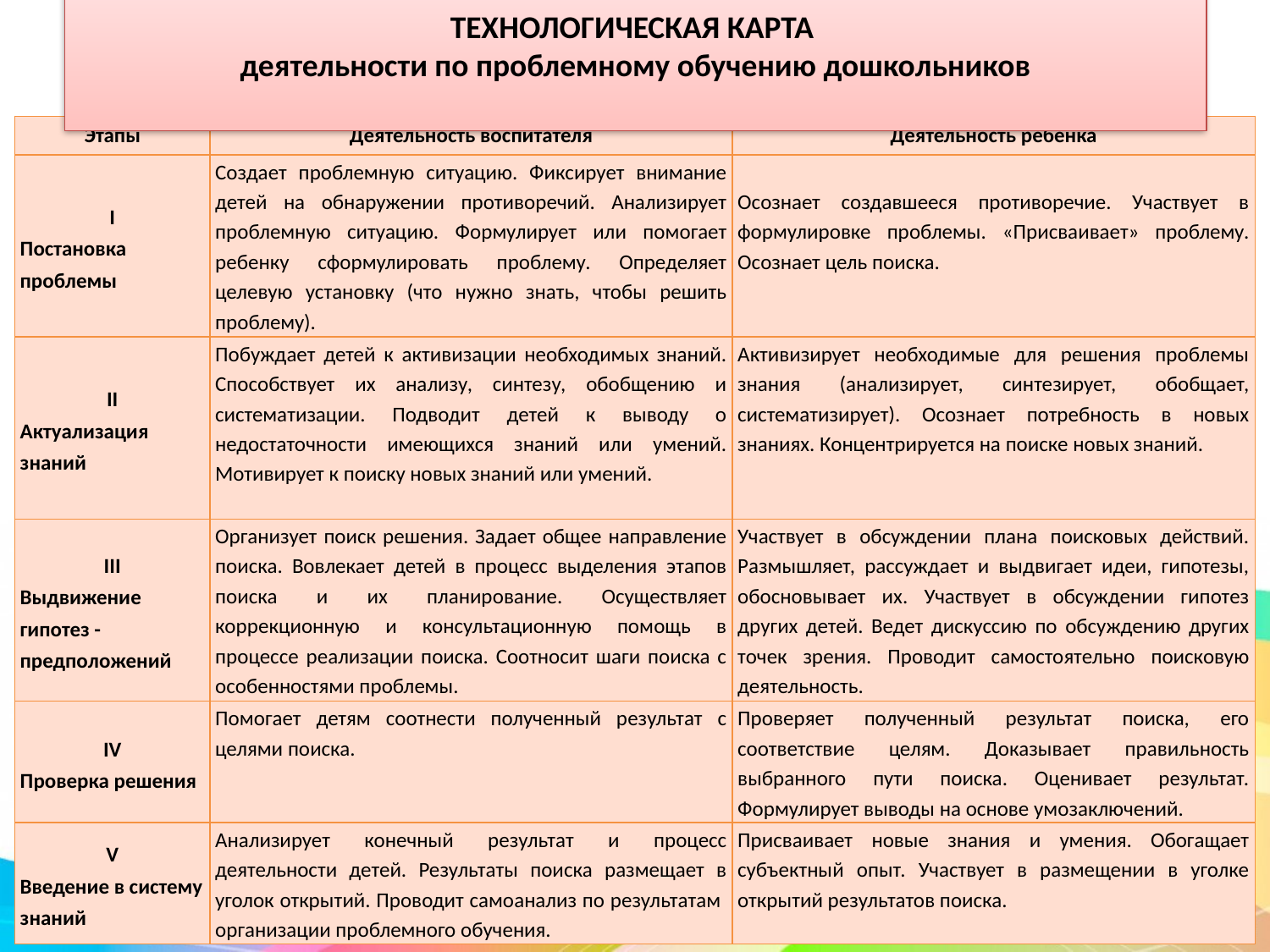

# ТЕХНОЛОГИЧЕСКАЯ КАРТА
деятельности по проблемному обучению дошкольников
| Этапы | Деятельность воспитателя | Деятельность ребенка |
| --- | --- | --- |
| I Постановка проблемы | Создает проблемную ситуацию. Фиксирует внимание детей на обнаружении противоречий. Анализирует проблемную ситуацию. Формулирует или помогает ребенку сформулировать проблему. Определяет целевую установку (что нужно знать, чтобы решить проблему). | Осознает создавшееся противоречие. Участвует в формулировке проблемы. «Присваивает» проблему. Осознает цель поиска. |
| II Актуализация знаний | Побуждает детей к активизации необходимых знаний. Способствует их анализу, синтезу, обобщению и систематизации. Подводит детей к выводу о недостаточности имеющихся знаний или умений. Мотивирует к поиску новых знаний или умений. | Активизирует необходимые для решения проблемы знания (анализирует, синтезирует, обобщает, систематизирует). Осознает потребность в новых знаниях. Концентрируется на поиске новых знаний. |
| III Выдвижение гипотез - предположений | Организует поиск решения. Задает общее направление поиска. Вовлекает детей в процесс выделения этапов поиска и их планирование. Осуществляет коррекционную и консультационную помощь в процессе реализации поиска. Соотносит шаги поиска с особенностями проблемы. | Участвует в обсуждении плана поисковых действий. Размышляет, рассуждает и выдвигает идеи, гипотезы, обосновывает их. Участвует в обсуждении гипотез других детей. Ведет дискуссию по обсуждению других точек зрения. Проводит самостоятельно поисковую деятельность. |
| IV Проверка решения | Помогает детям соотнести полученный результат с целями поиска. | Проверяет полученный результат поиска, его соответствие целям. Доказывает правильность выбранного пути поиска. Оценивает результат. Формулирует выводы на основе умозаключений. |
| V Введение в систему знаний | Анализирует конечный результат и процесс деятельности детей. Результаты поиска размещает в уголок открытий. Проводит самоанализ по результатам организации проблемного обучения. | Присваивает новые знания и умения. Обогащает субъектный опыт. Участвует в размещении в уголке открытий результатов поиска. |